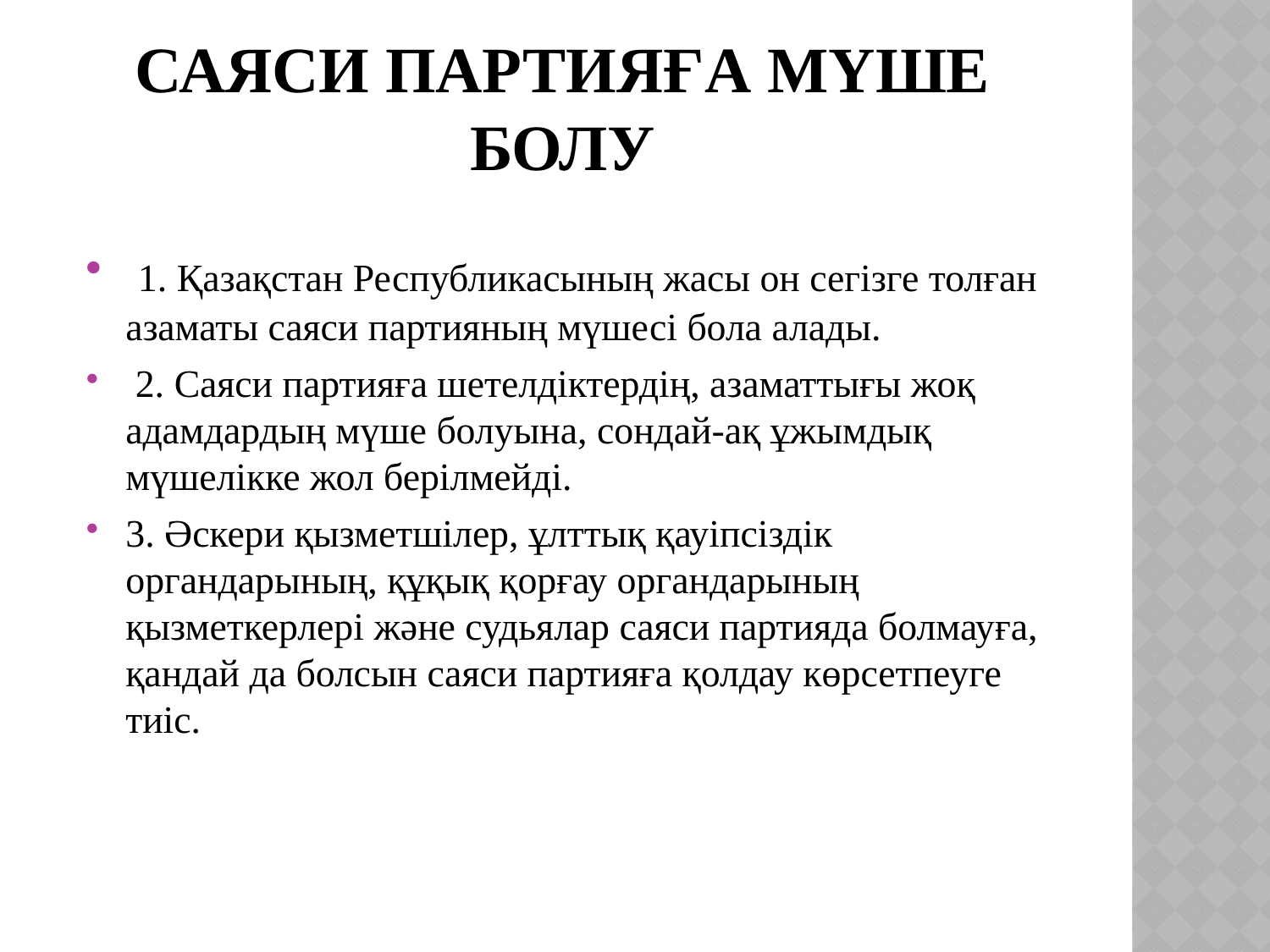

# Саяси партияға мүше болу
 1. Қазақстан Республикасының жасы он сегiзге толған азаматы саяси партияның мүшесi бола алады.
 2. Саяси партияға шетелдiктердiң, азаматтығы жоқ адамдардың мүше болуына, сондай-ақ ұжымдық мүшелiкке жол берiлмейдi.
3. Әскери қызметшiлер, ұлттық қауiпсiздiк органдарының, құқық қорғау органдарының қызметкерлерi және судьялар саяси партияда болмауға, қандай да болсын саяси партияға қолдау көрсетпеуге тиiс.